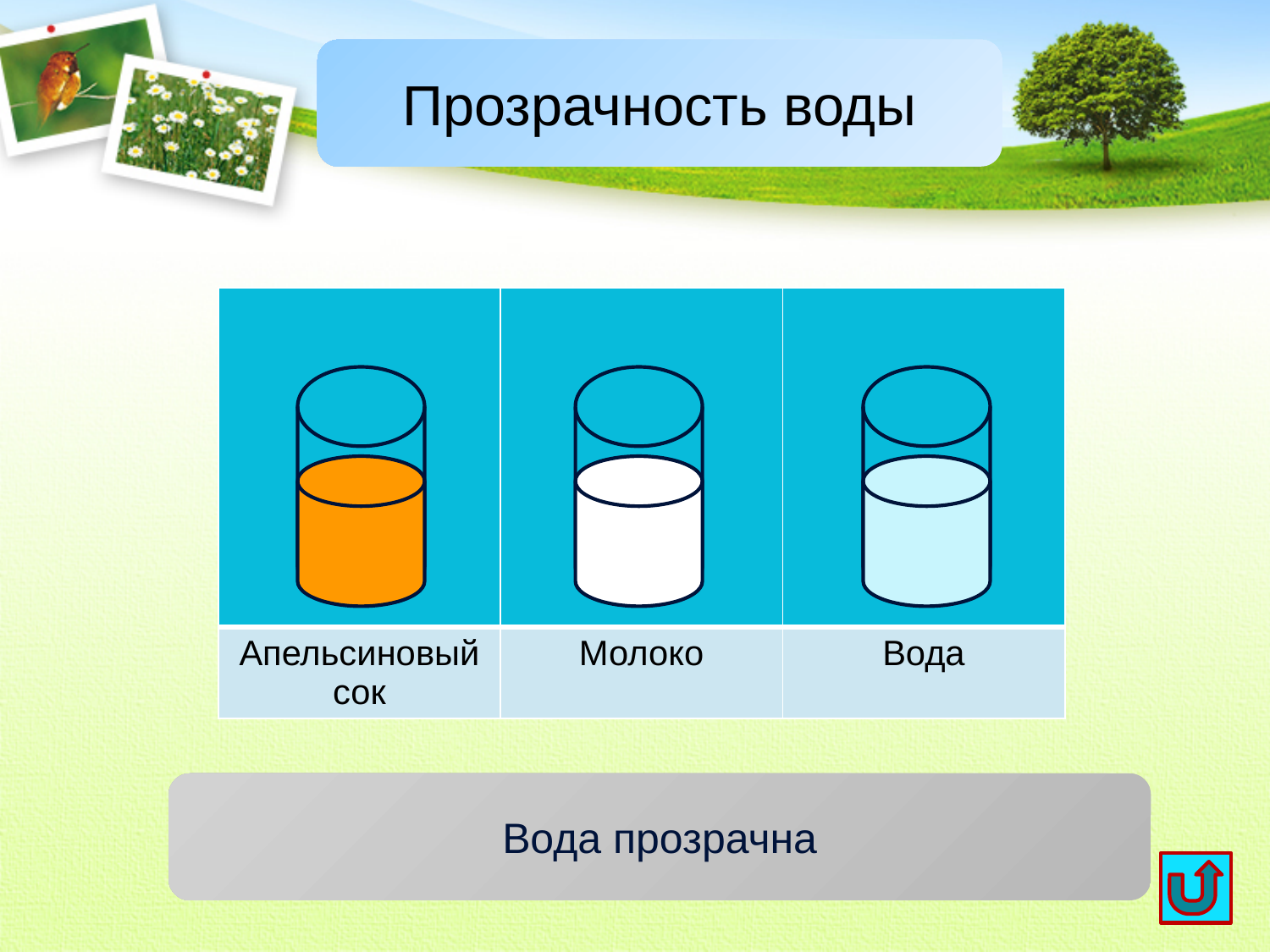

Прозрачность воды
|  |  |  |
| --- | --- | --- |
| Апельсиновый сок | Молоко | Вода |

Вода прозрачна